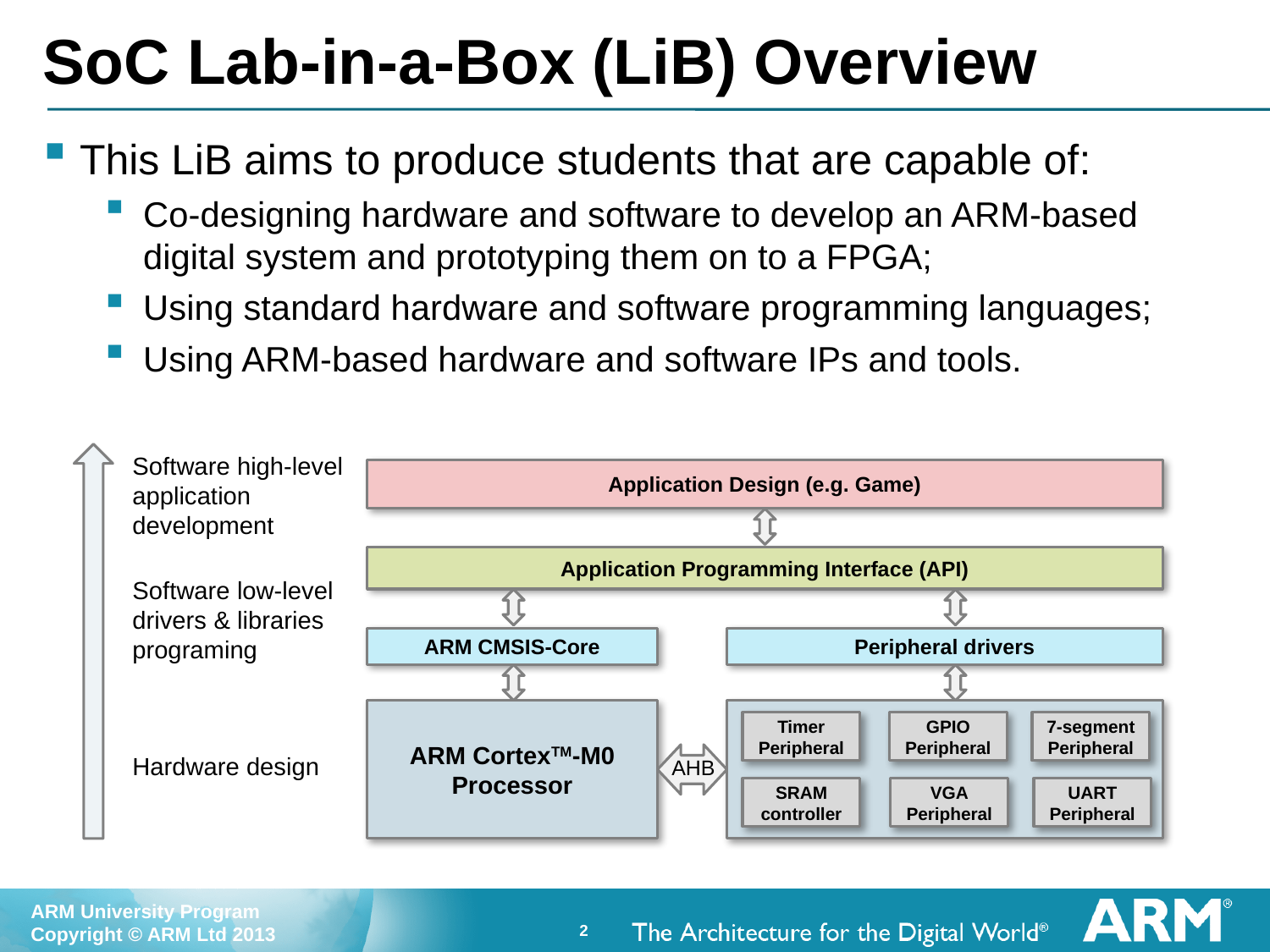

# SoC Lab-in-a-Box (LiB) Overview
This LiB aims to produce students that are capable of:
Co-designing hardware and software to develop an ARM-based digital system and prototyping them on to a FPGA;
Using standard hardware and software programming languages;
Using ARM-based hardware and software IPs and tools.

Software high-level application development
Application Design (e.g. Game)

Application Programming Interface (API)
Software low-level drivers & libraries programing

ARM CMSIS-Core
Peripheral drivers

ARM CortexTM-M0
Processor

Timer
Peripheral
GPIO
Peripheral
7-segment
Peripheral

Hardware design
AHB
SRAM
controller
VGA
Peripheral
UART
Peripheral